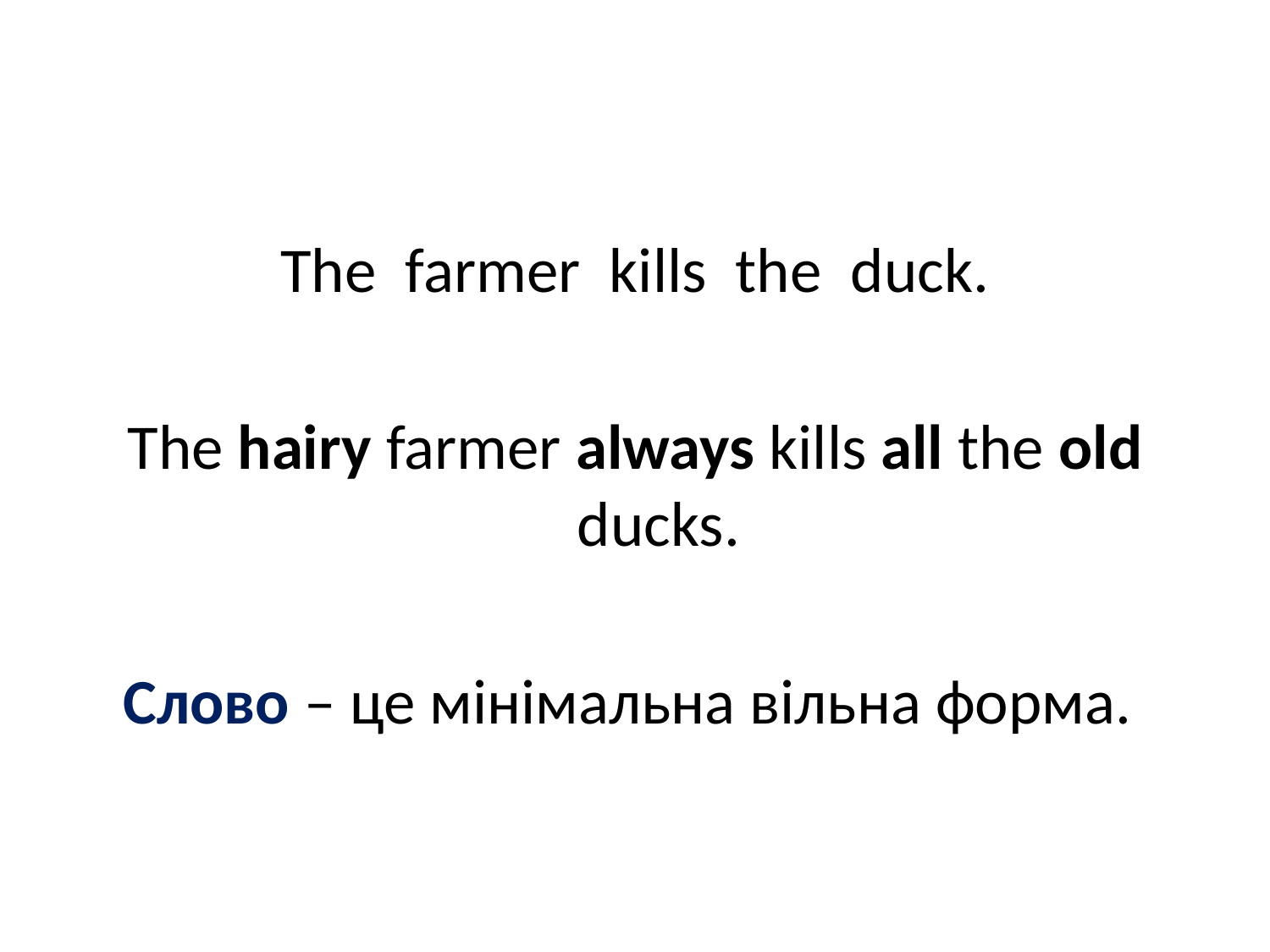

#
The  farmer  kills  the  duck.

The hairy farmer always kills all the old ducks.

Cлово – це мінімальна вільна форма.